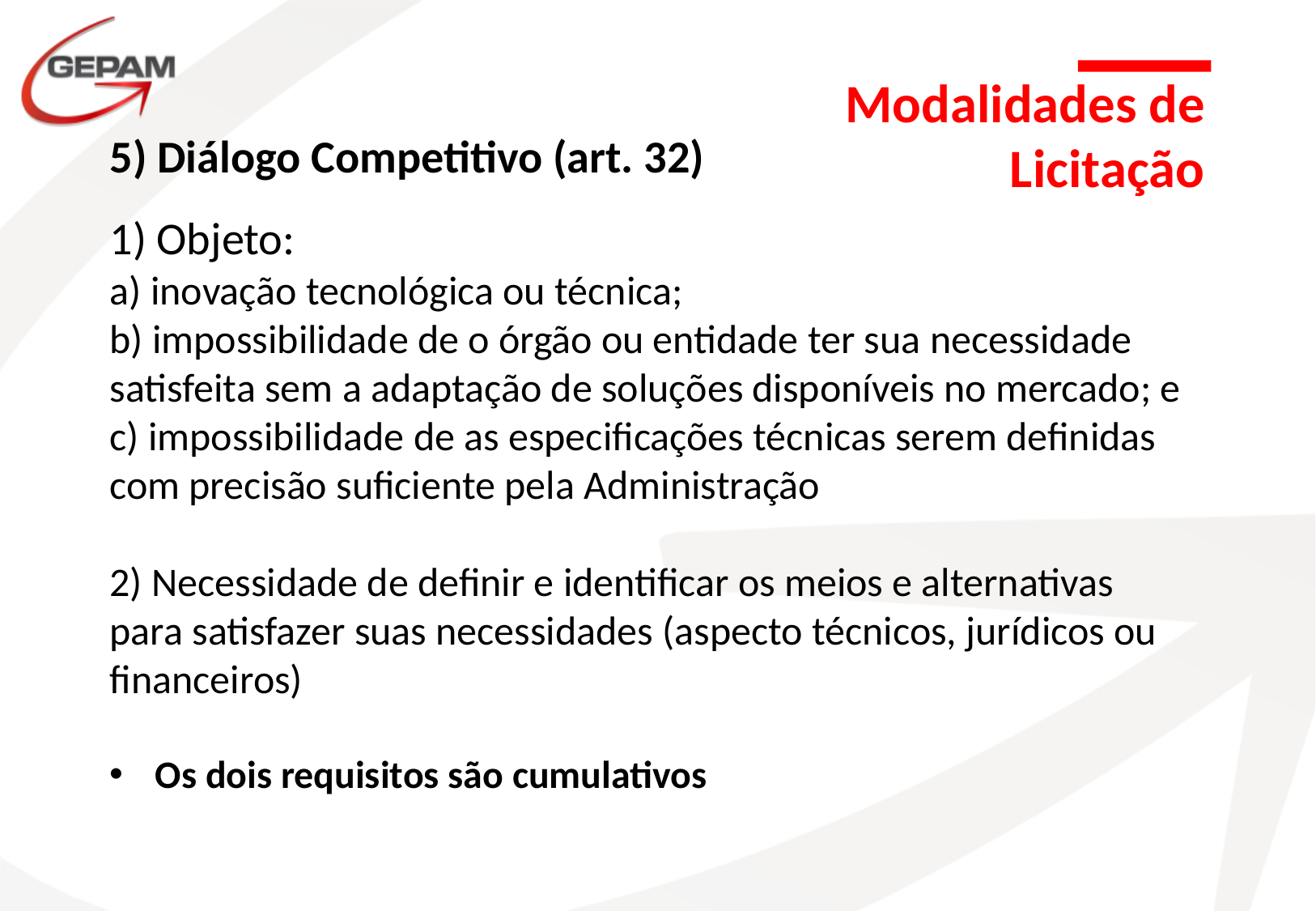

Modalidades de Licitação
5) Diálogo Competitivo (art. 32)
1) Objeto:
a) inovação tecnológica ou técnica;
b) impossibilidade de o órgão ou entidade ter sua necessidade satisfeita sem a adaptação de soluções disponíveis no mercado; e
c) impossibilidade de as especificações técnicas serem definidas com precisão suficiente pela Administração

2) Necessidade de definir e identificar os meios e alternativas para satisfazer suas necessidades (aspecto técnicos, jurídicos ou financeiros)

Os dois requisitos são cumulativos